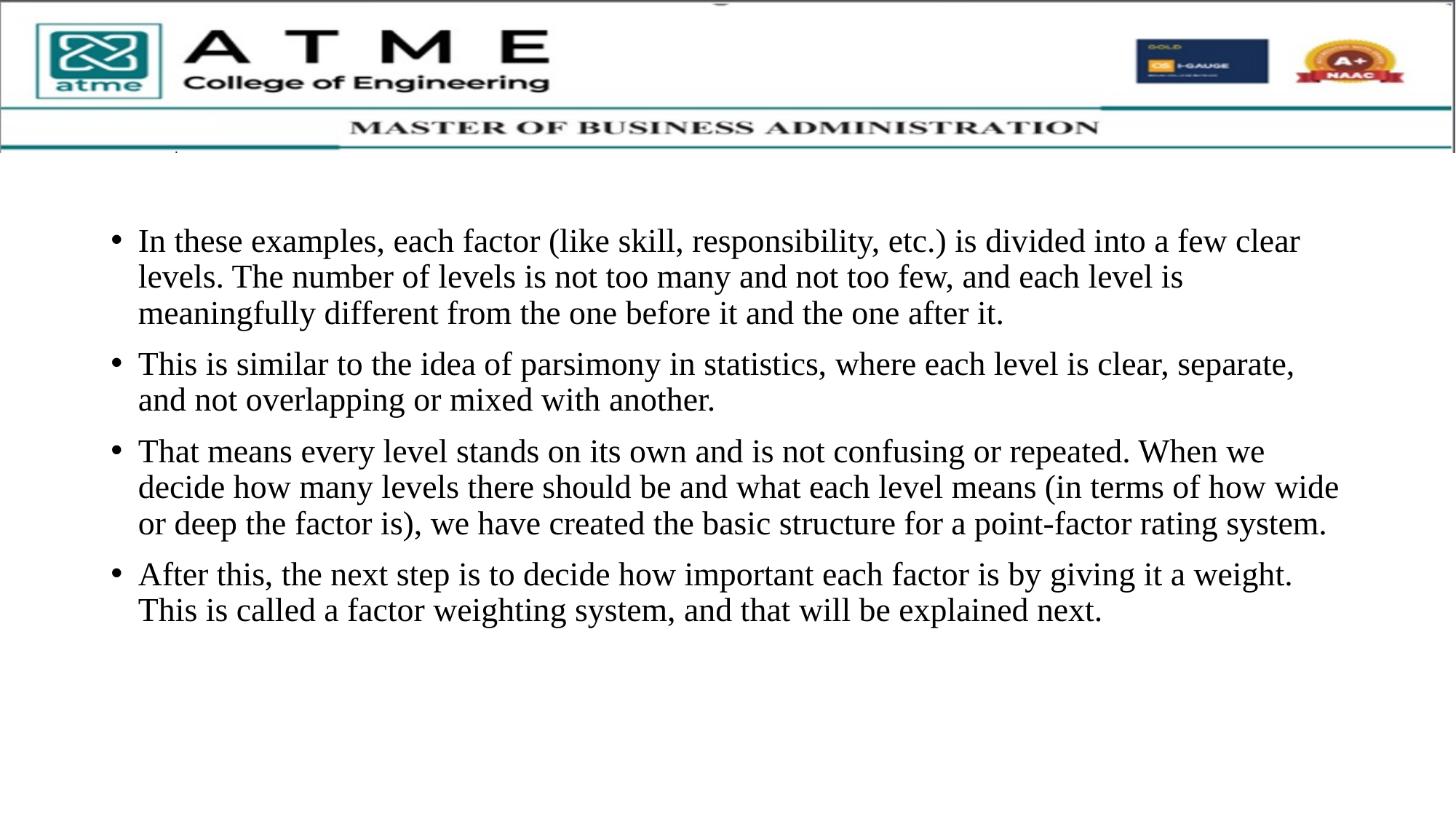

In these examples, each factor (like skill, responsibility, etc.) is divided into a few clear levels. The number of levels is not too many and not too few, and each level is meaningfully different from the one before it and the one after it.
This is similar to the idea of parsimony in statistics, where each level is clear, separate, and not overlapping or mixed with another.
That means every level stands on its own and is not confusing or repeated. When we decide how many levels there should be and what each level means (in terms of how wide or deep the factor is), we have created the basic structure for a point-factor rating system.
After this, the next step is to decide how important each factor is by giving it a weight. This is called a factor weighting system, and that will be explained next.